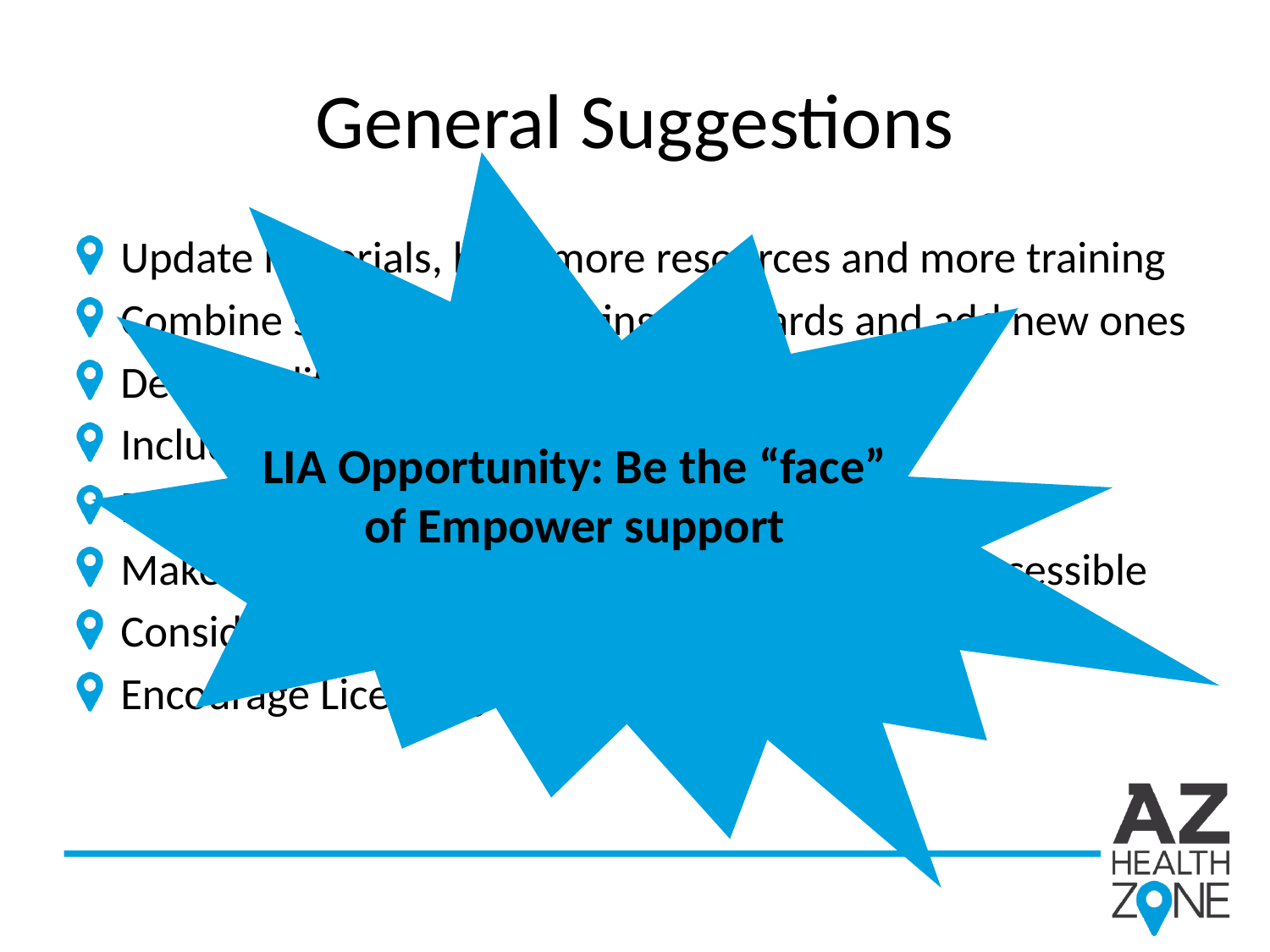

# General Suggestions

Update materials, have more resources and more training
Combine some of the existing standards and add new ones
Develop different standards by age group
Include parents more frequently
Ensure there is implementation follow-up
Make online resources easier to use and more accessible
Consider adding an on-site liaison
Encourage Licensing to be more of a partner
LIA Opportunity: Be the “face” of Empower support